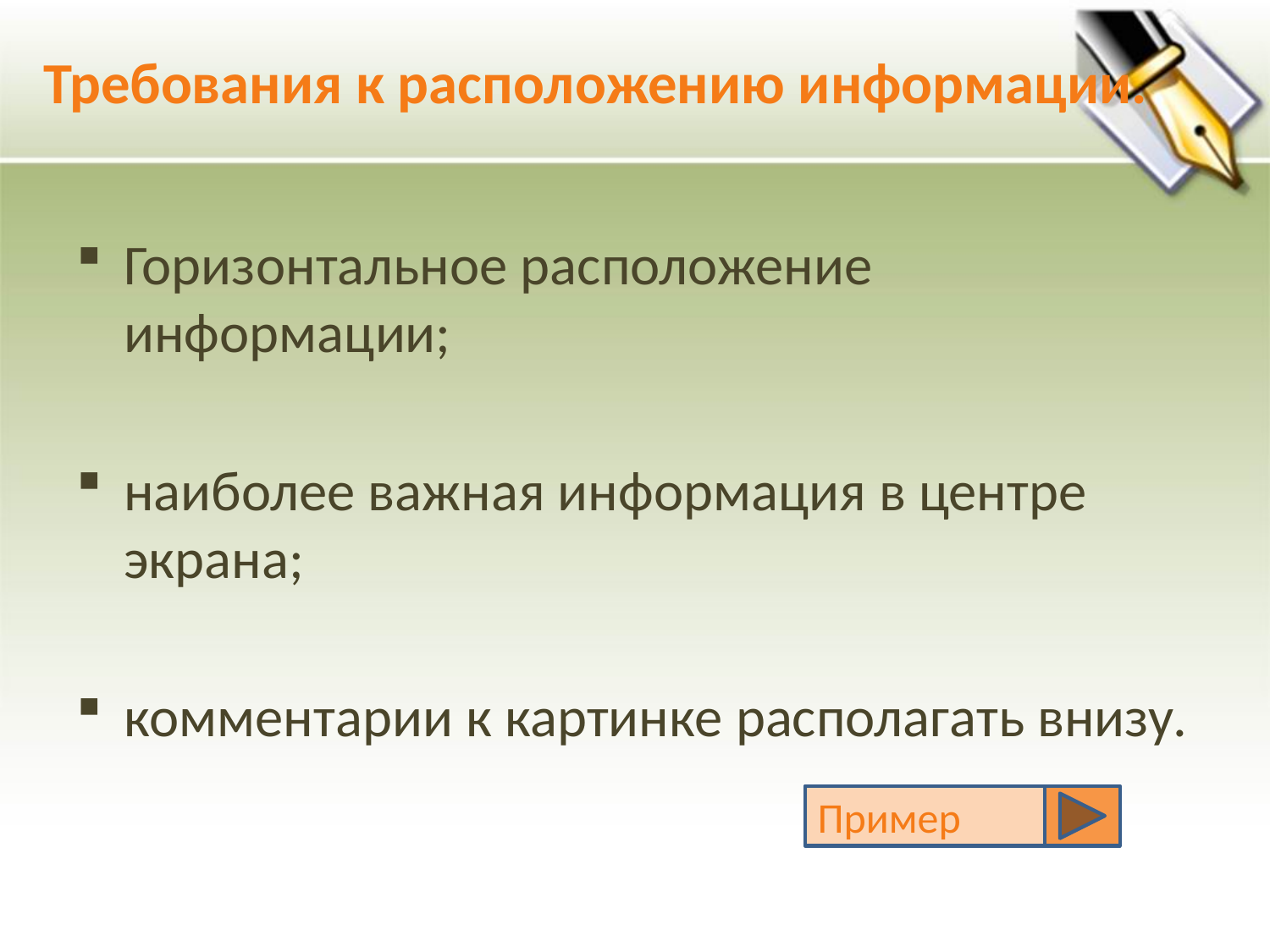

# Требования к расположению информации.
Горизонтальное расположение информации;

наиболее важная информация в центре экрана;

комментарии к картинке располагать внизу.

Пример